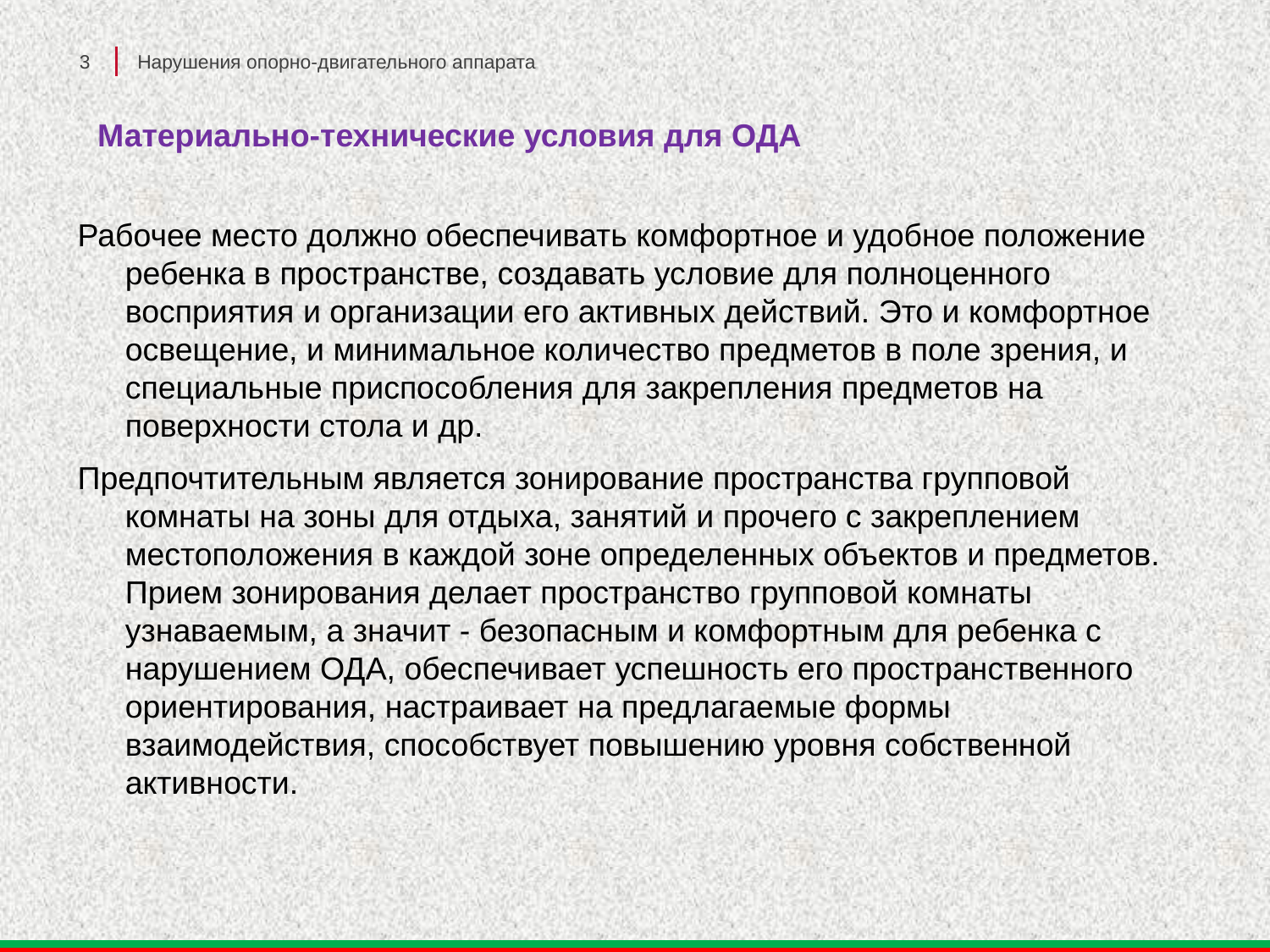

3
Нарушения опорно-двигательного аппарата
# Материально-технические условия для ОДА

Рабочее место должно обеспечивать комфортное и удобное положение ребенка в пространстве, создавать условие для полноценного восприятия и организации его активных действий. Это и комфортное освещение, и минимальное количество предметов в поле зрения, и специальные приспособления для закрепления предметов на поверхности стола и др.
Предпочтительным является зонирование пространства групповой комнаты на зоны для отдыха, занятий и прочего с закреплением местоположения в каждой зоне определенных объектов и предметов. Прием зонирования делает пространство групповой комнаты узнаваемым, а значит - безопасным и комфортным для ребенка с нарушением ОДА, обеспечивает успешность его пространственного ориентирования, настраивает на предлагаемые формы взаимодействия, способствует повышению уровня собственной активности.